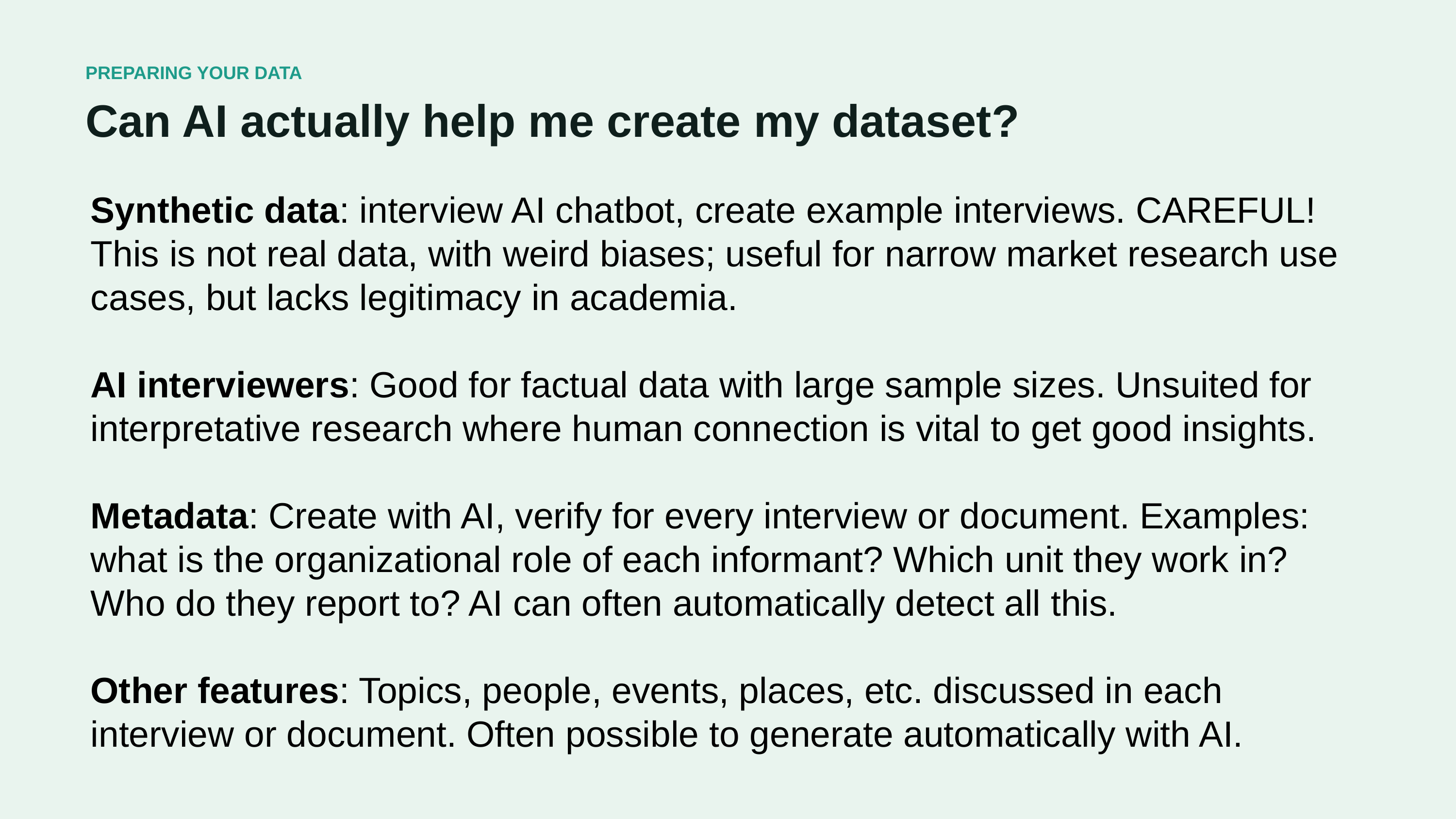

PREPARING YOUR DATA
Can AI actually help me create my dataset?
Synthetic data: interview AI chatbot, create example interviews. CAREFUL! This is not real data, with weird biases; useful for narrow market research use cases, but lacks legitimacy in academia.

AI interviewers: Good for factual data with large sample sizes. Unsuited for interpretative research where human connection is vital to get good insights.

Metadata: Create with AI, verify for every interview or document. Examples: what is the organizational role of each informant? Which unit they work in? Who do they report to? AI can often automatically detect all this.

Other features: Topics, people, events, places, etc. discussed in each interview or document. Often possible to generate automatically with AI.